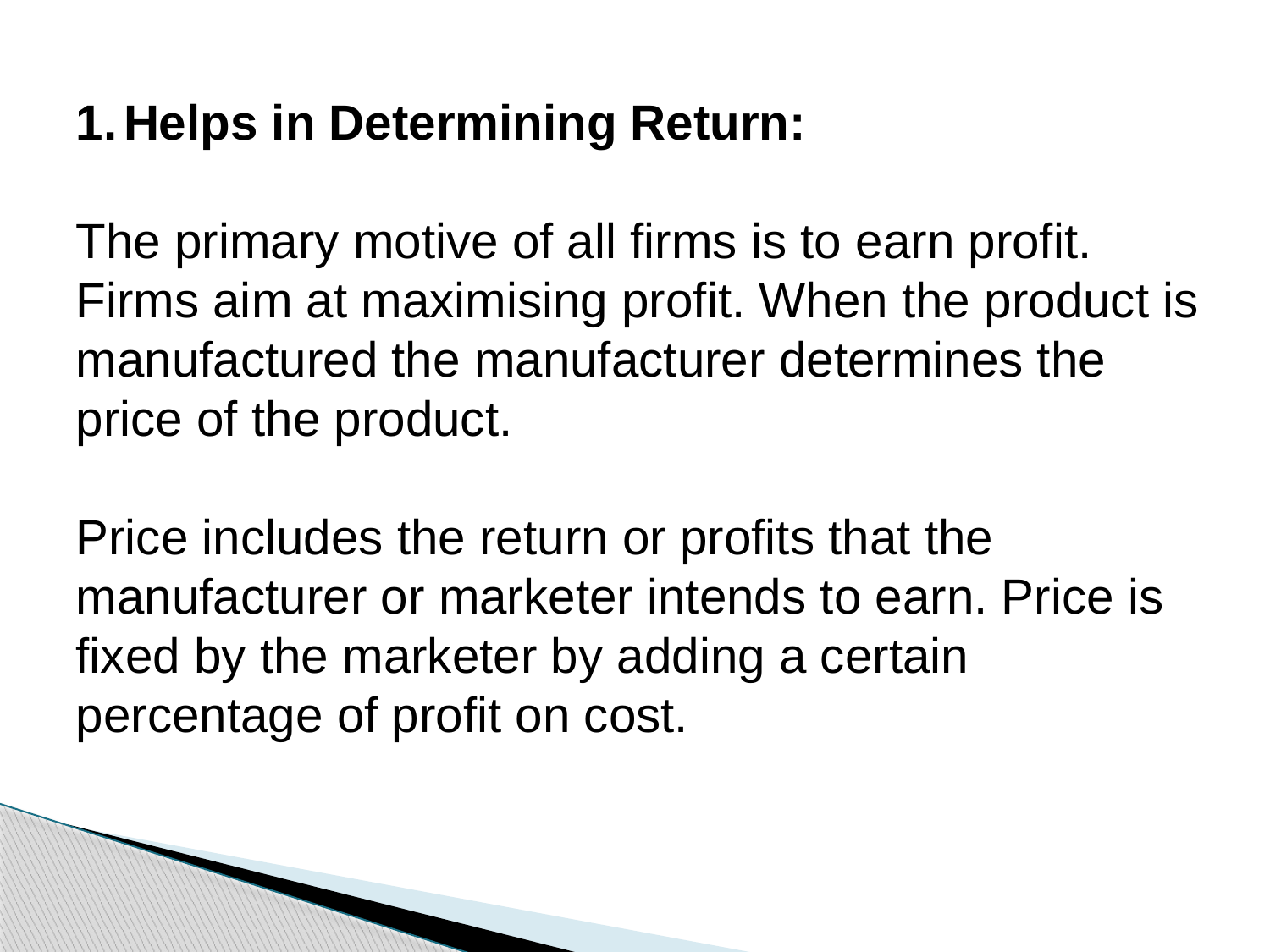

Helps in Determining Return:

The primary motive of all firms is to earn profit. Firms aim at maximising profit. When the product is manufactured the manufacturer determines the price of the product.

Price includes the return or profits that the manufacturer or marketer intends to earn. Price is fixed by the marketer by adding a certain percentage of profit on cost.